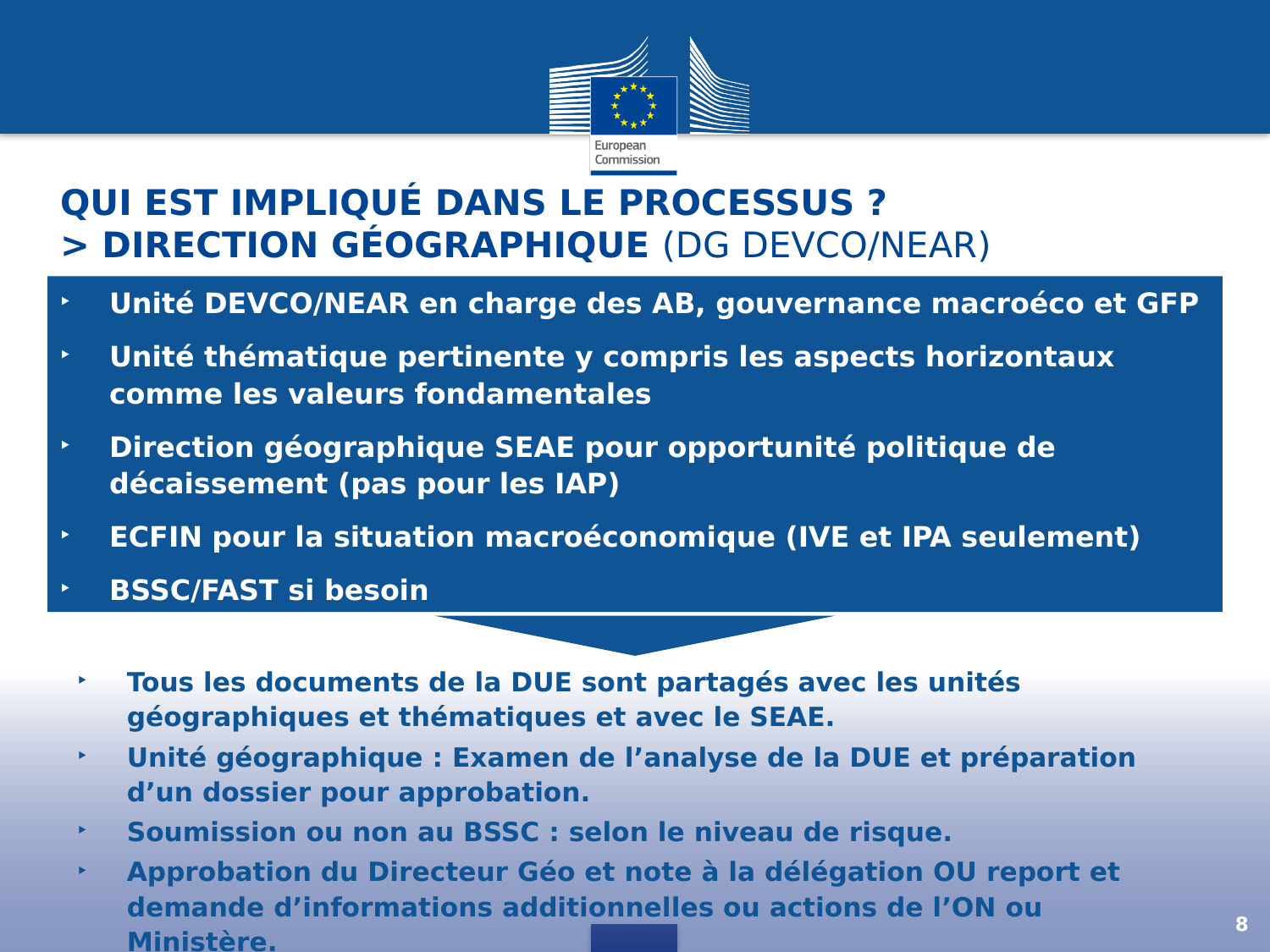

# QUI est impliqué dans le processus ? > Direction géographique (DG DEVCO/NEAR)
Unité DEVCO/NEAR en charge des AB, gouvernance macroéco et GFP
Unité thématique pertinente y compris les aspects horizontaux comme les valeurs fondamentales
Direction géographique SEAE pour opportunité politique de décaissement (pas pour les IAP)
ECFIN pour la situation macroéconomique (IVE et IPA seulement)
BSSC/FAST si besoin

Tous les documents de la DUE sont partagés avec les unités géographiques et thématiques et avec le SEAE.
Unité géographique : Examen de l’analyse de la DUE et préparation d’un dossier pour approbation.
Soumission ou non au BSSC : selon le niveau de risque.
Approbation du Directeur Géo et note à la délégation OU report et demande d’informations additionnelles ou actions de l’ON ou Ministère.

8